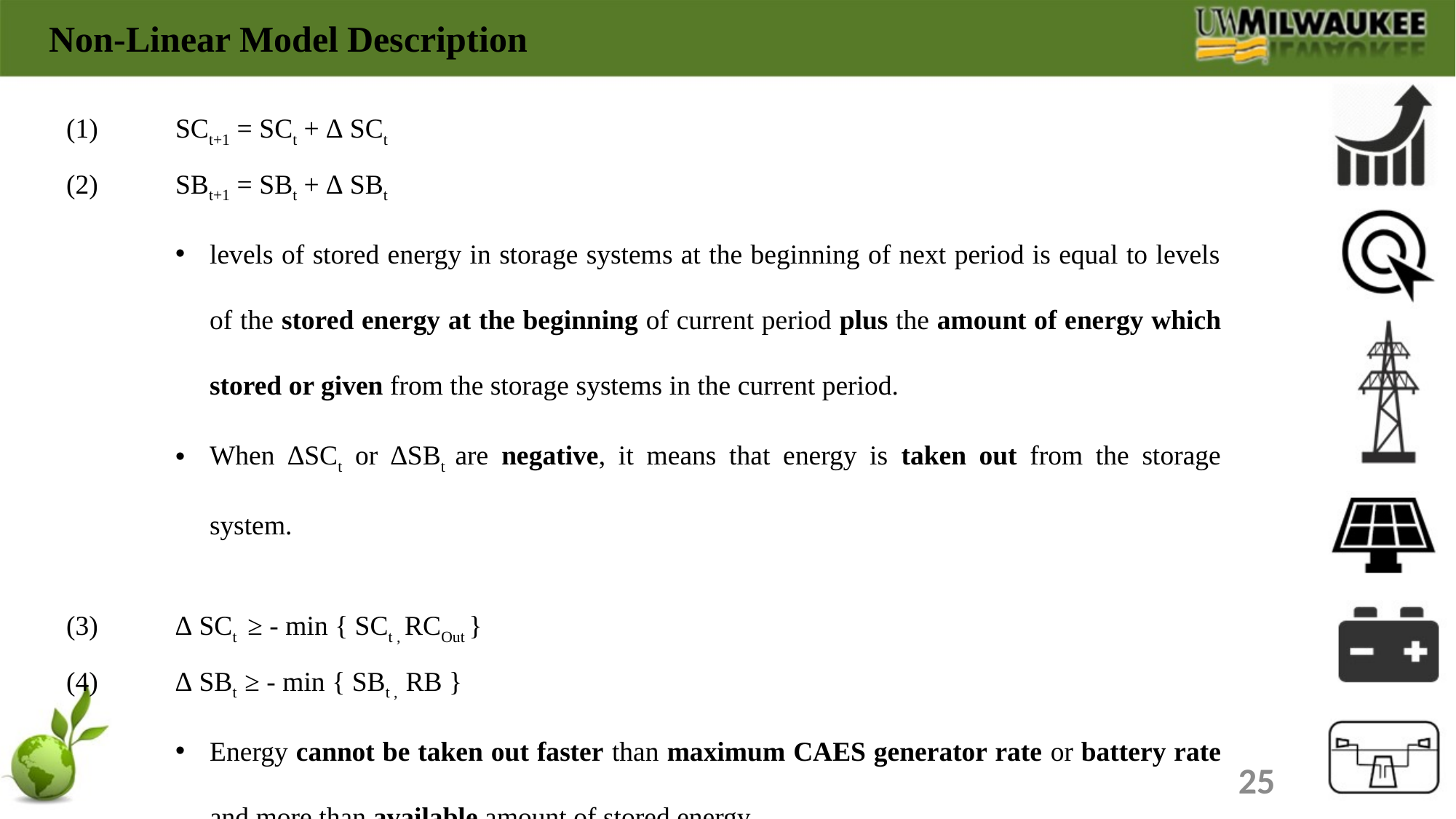

Non-Linear Model Description
(1)	SCt+1 = SCt + ∆ SCt
(2) 	SBt+1 = SBt + ∆ SBt
levels of stored energy in storage systems at the beginning of next period is equal to levels of the stored energy at the beginning of current period plus the amount of energy which stored or given from the storage systems in the current period.
When ∆SCt or ∆SBt are negative, it means that energy is taken out from the storage system.

(3) 	∆ SCt  ≥ - min { SCt , RCOut }
(4) 	∆ SBt  ≥ - min { SBt ,  RB }
Energy cannot be taken out faster than maximum CAES generator rate or battery rate and more than available amount of stored energy.
25